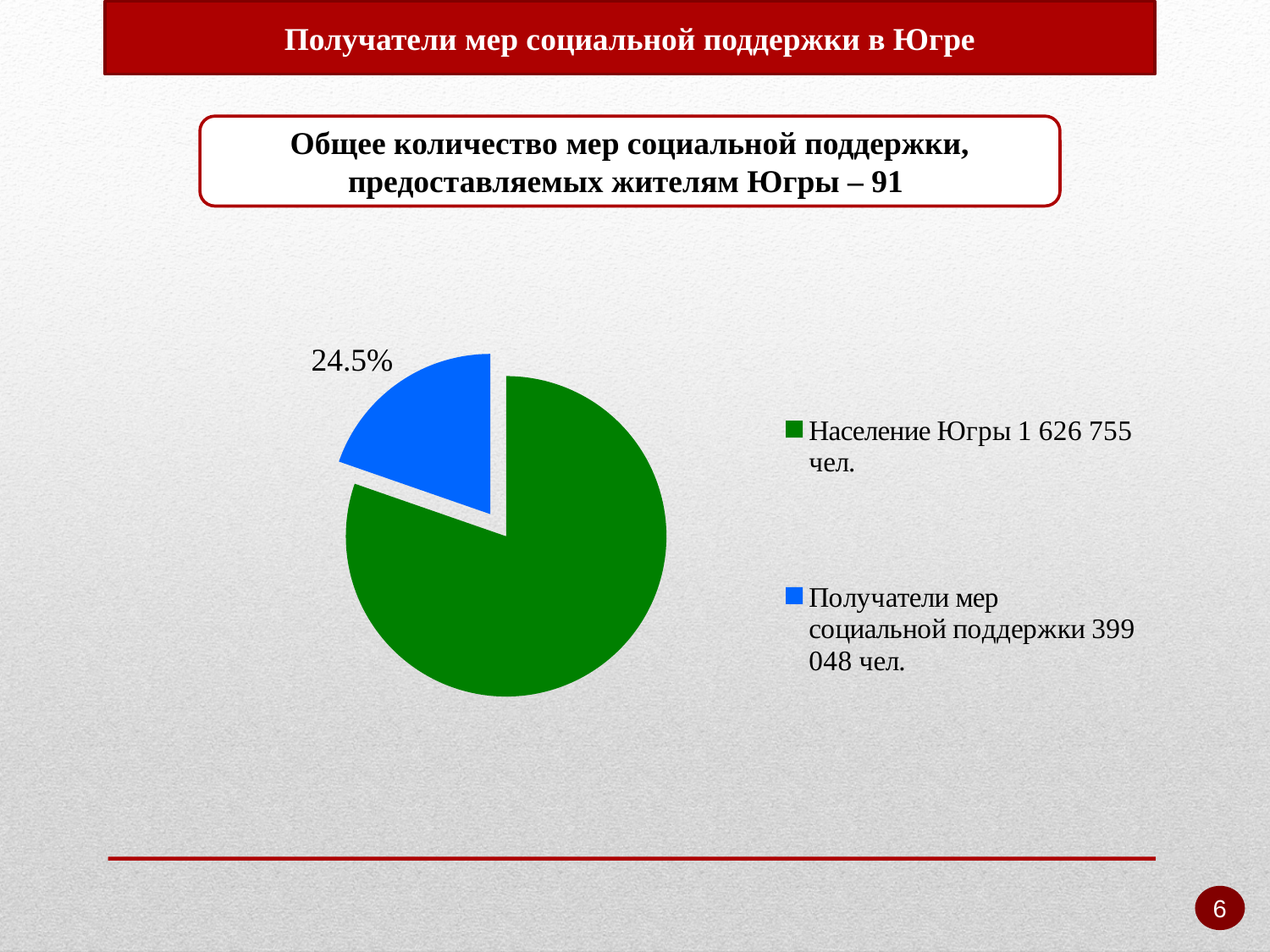

Получатели мер социальной поддержки в Югре
Общее количество мер социальной поддержки, предоставляемых жителям Югры – 91

### Chart

| Category | Столбец1 |
|---|---|
| Население Югры 1 626 755 чел. | 1.0 |
| Получатели мер социальной поддержки 399 048 чел. | 0.245 |
6